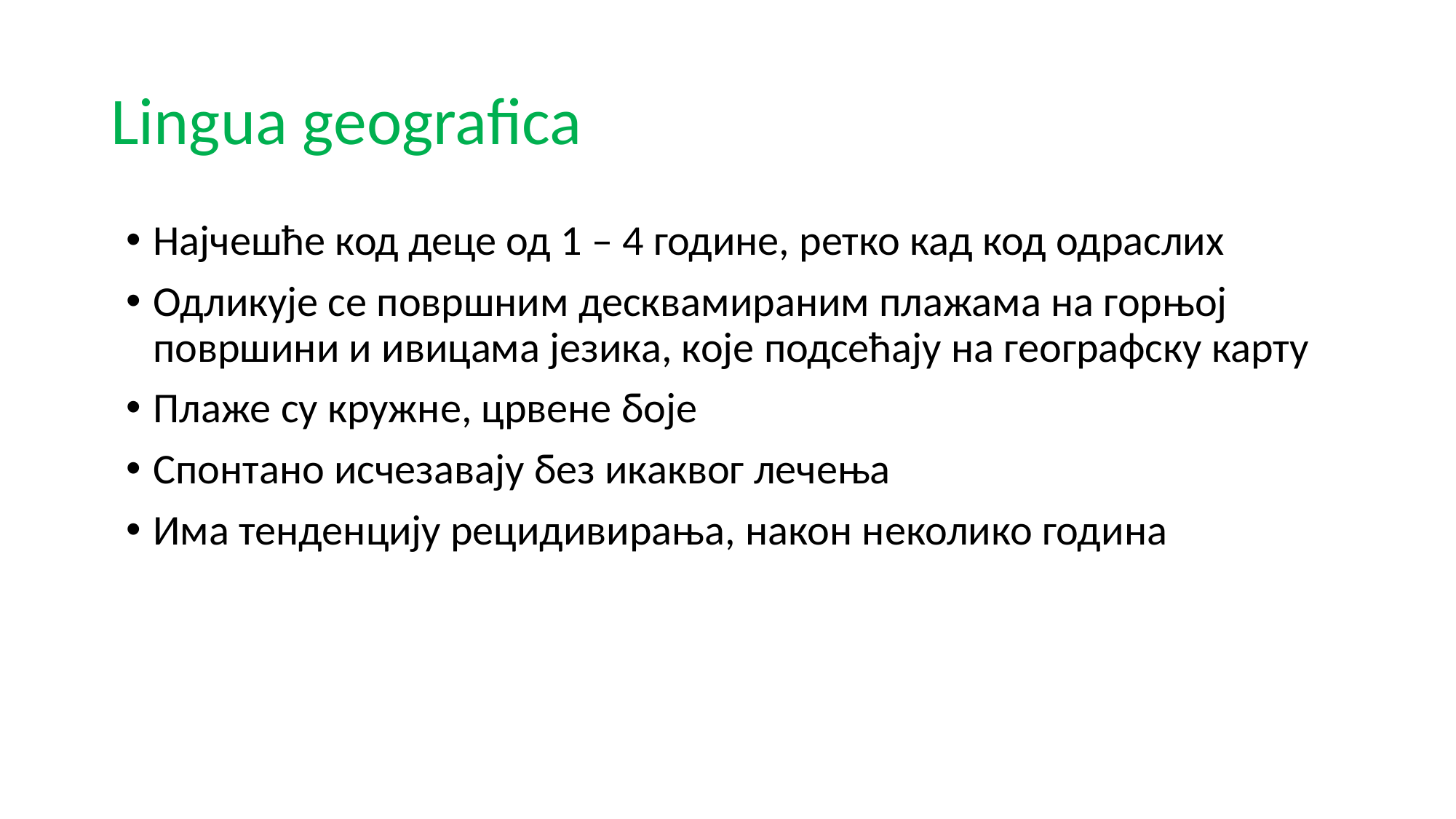

# Lingua geografica
Најчешће код деце од 1 – 4 године, ретко кад код одраслих
Одликује се површним десквамираним плажама на горњој површини и ивицама језика, које подсећају на географску карту
Плаже су кружне, црвене боје
Спонтано исчезавају без икаквог лечења
Има тенденцију рецидивирања, након неколико година